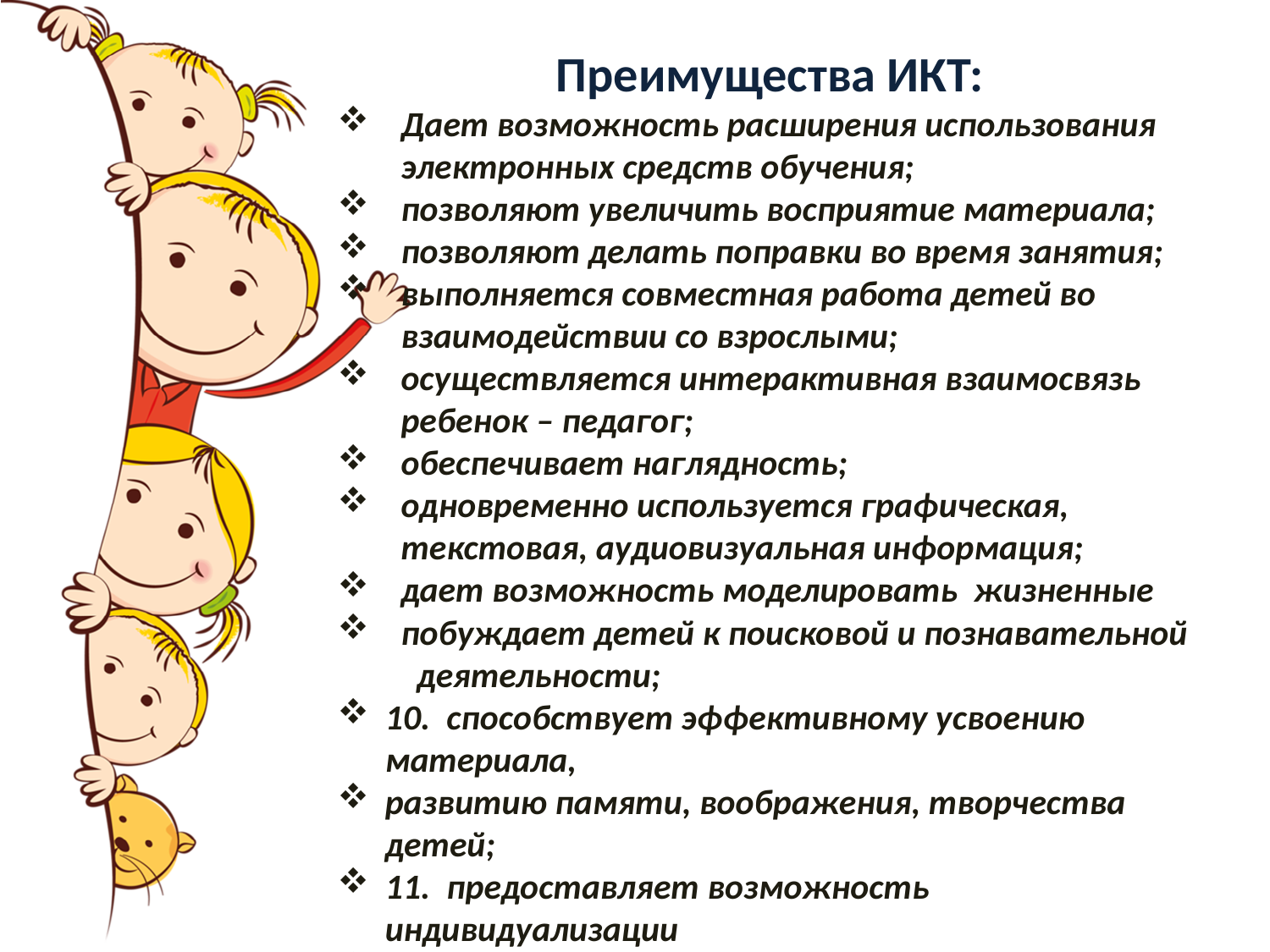

Преимущества ИКТ:
Дает возможность расширения использования электронных средств обучения;
позволяют увеличить восприятие материала;
позволяют делать поправки во время занятия;
выполняется совместная работа детей во взаимодействии со взрослыми;
осуществляется интерактивная взаимосвязь ребенок – педагог;
обеспечивает наглядность;
одновременно используется графическая, текстовая, аудиовизуальная информация;
дает возможность моделировать  жизненные
побуждает детей к поисковой и познавательной    деятельности;
10.  способствует эффективному усвоению материала,
развитию памяти, воображения, творчества детей;
11.  предоставляет возможность индивидуализации
       обучения.